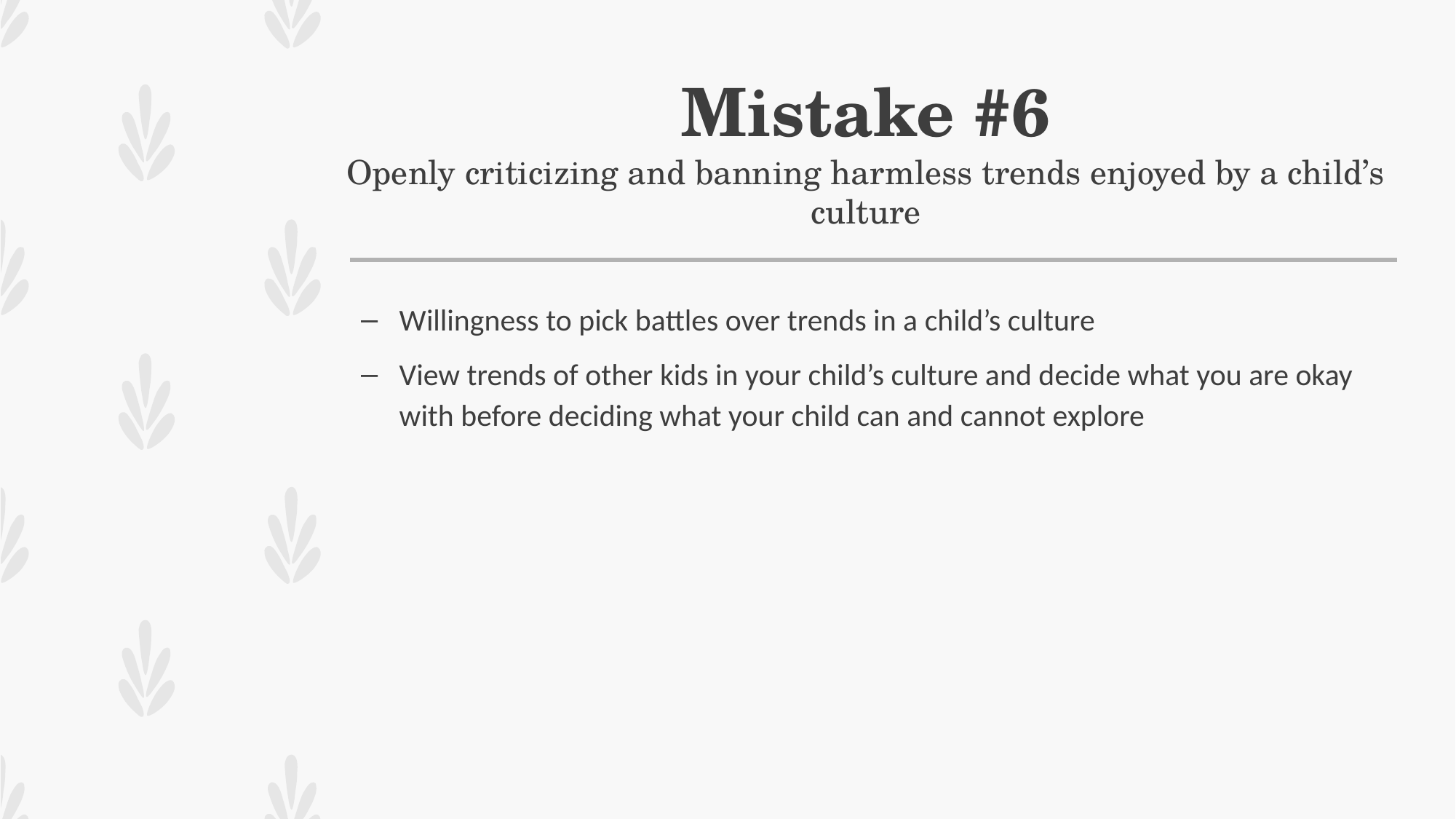

# Mistake #6 Openly criticizing and banning harmless trends enjoyed by a child’s culture
Willingness to pick battles over trends in a child’s culture
View trends of other kids in your child’s culture and decide what you are okay with before deciding what your child can and cannot explore